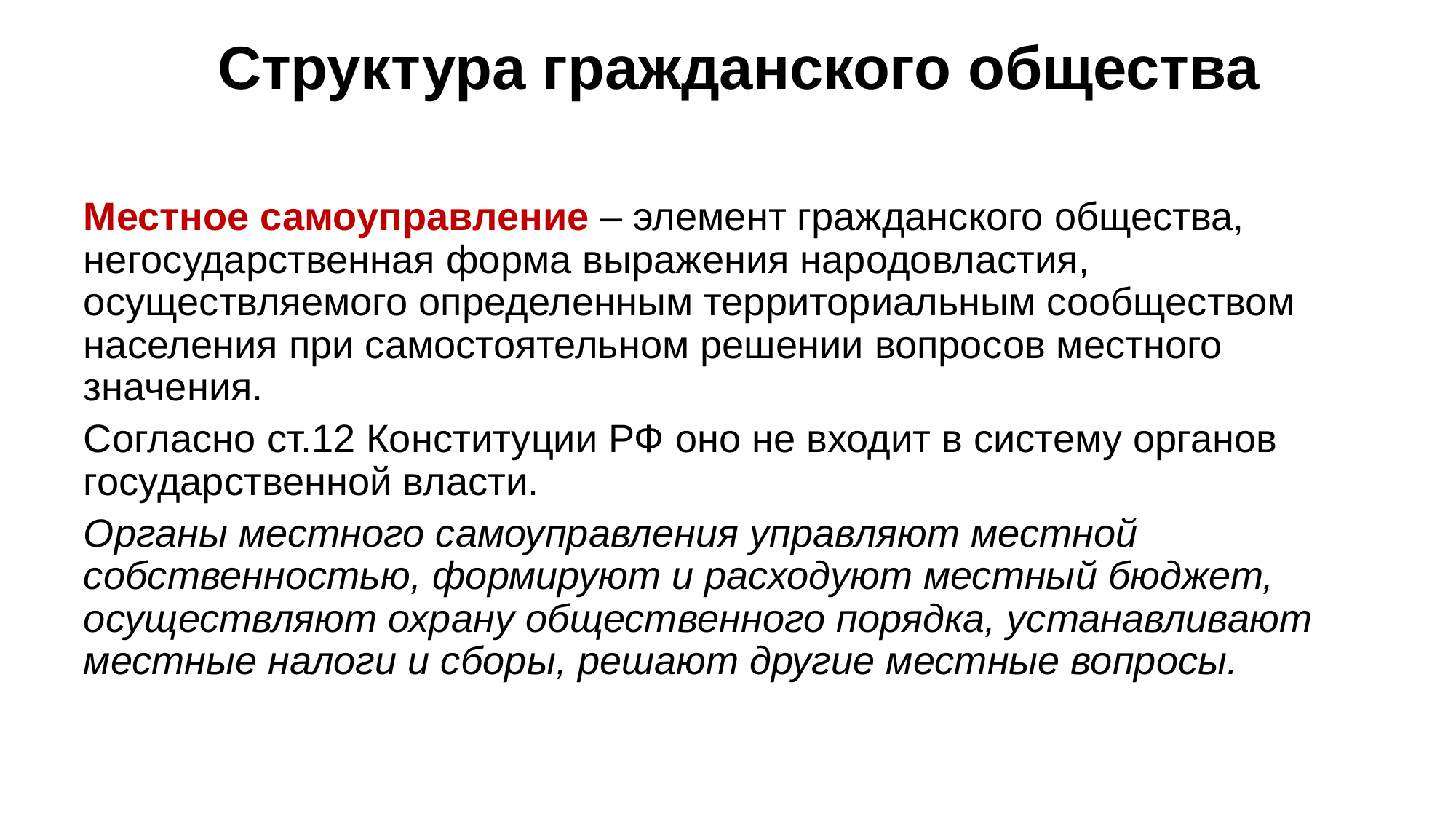

Структура гражданского общества
Местное самоуправление – элемент гражданского общества, негосударственная форма выражения народовластия, осуществляемого определенным территориальным сообществом населения при самостоятельном решении вопросов местного значения.
Согласно ст.12 Конституции РФ оно не входит в систему органов государственной власти.
Органы местного самоуправления управляют местной собственностью, формируют и расходуют местный бюджет, осуществляют охрану общественного порядка, устанавливают местные налоги и сборы, решают другие местные вопросы.